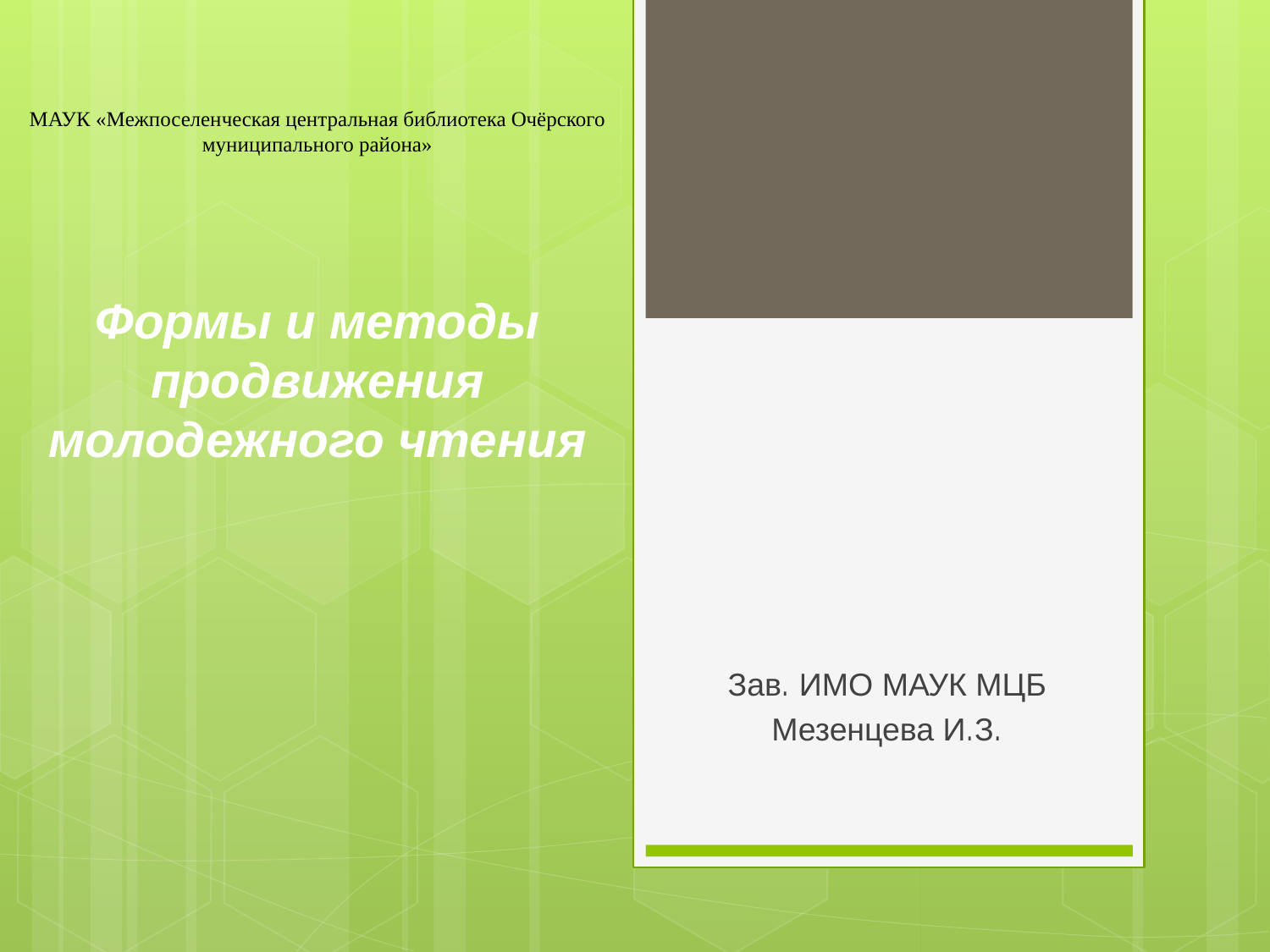

МАУК «Межпоселенческая центральная библиотека Очёрского муниципального района»
# Формы и методы продвижения молодежного чтения

Зав. ИМО МАУК МЦБ
Мезенцева И.З.